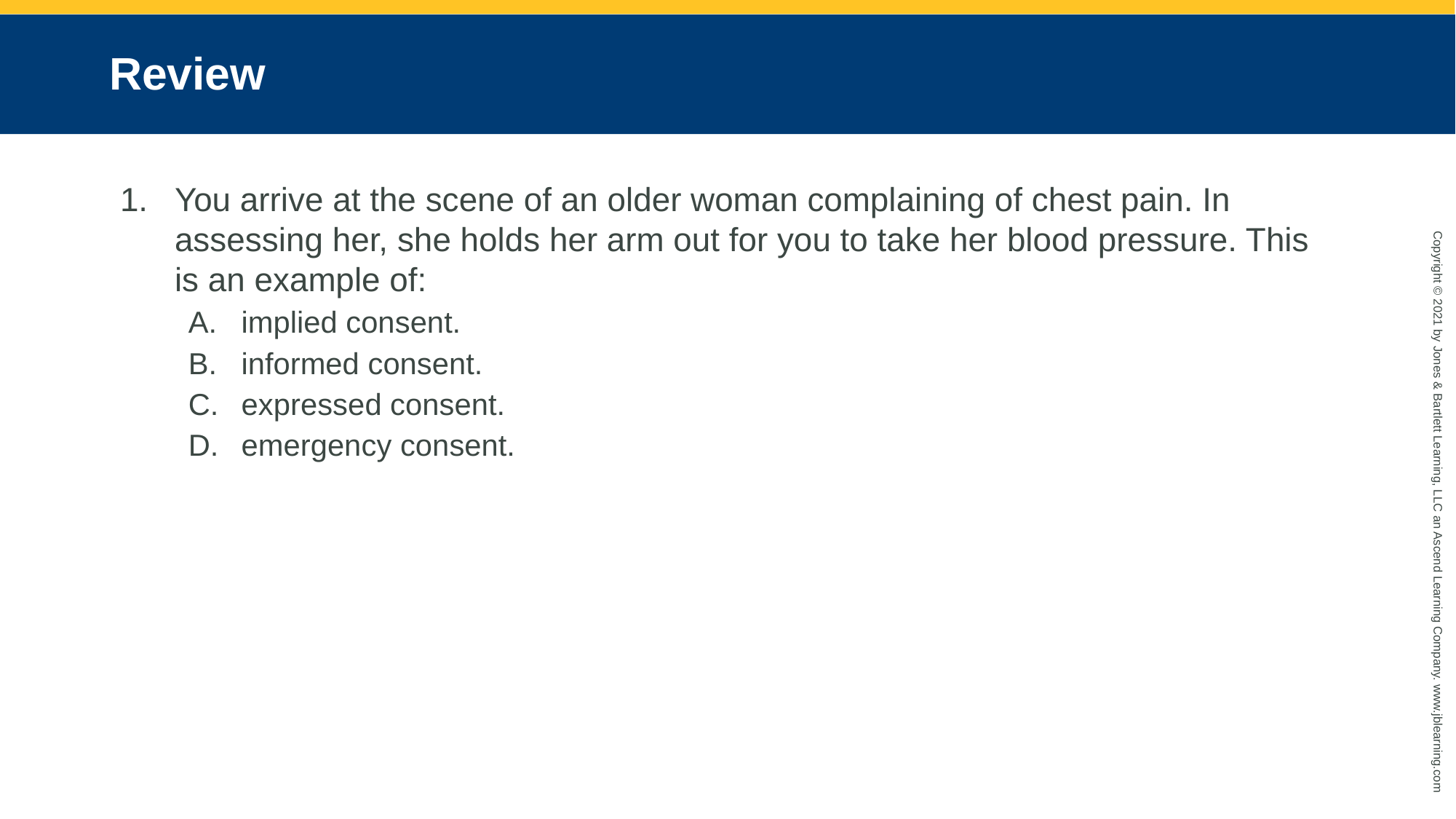

# Review
You arrive at the scene of an older woman complaining of chest pain. In assessing her, she holds her arm out for you to take her blood pressure. This is an example of:
implied consent.
informed consent.
expressed consent.
emergency consent.